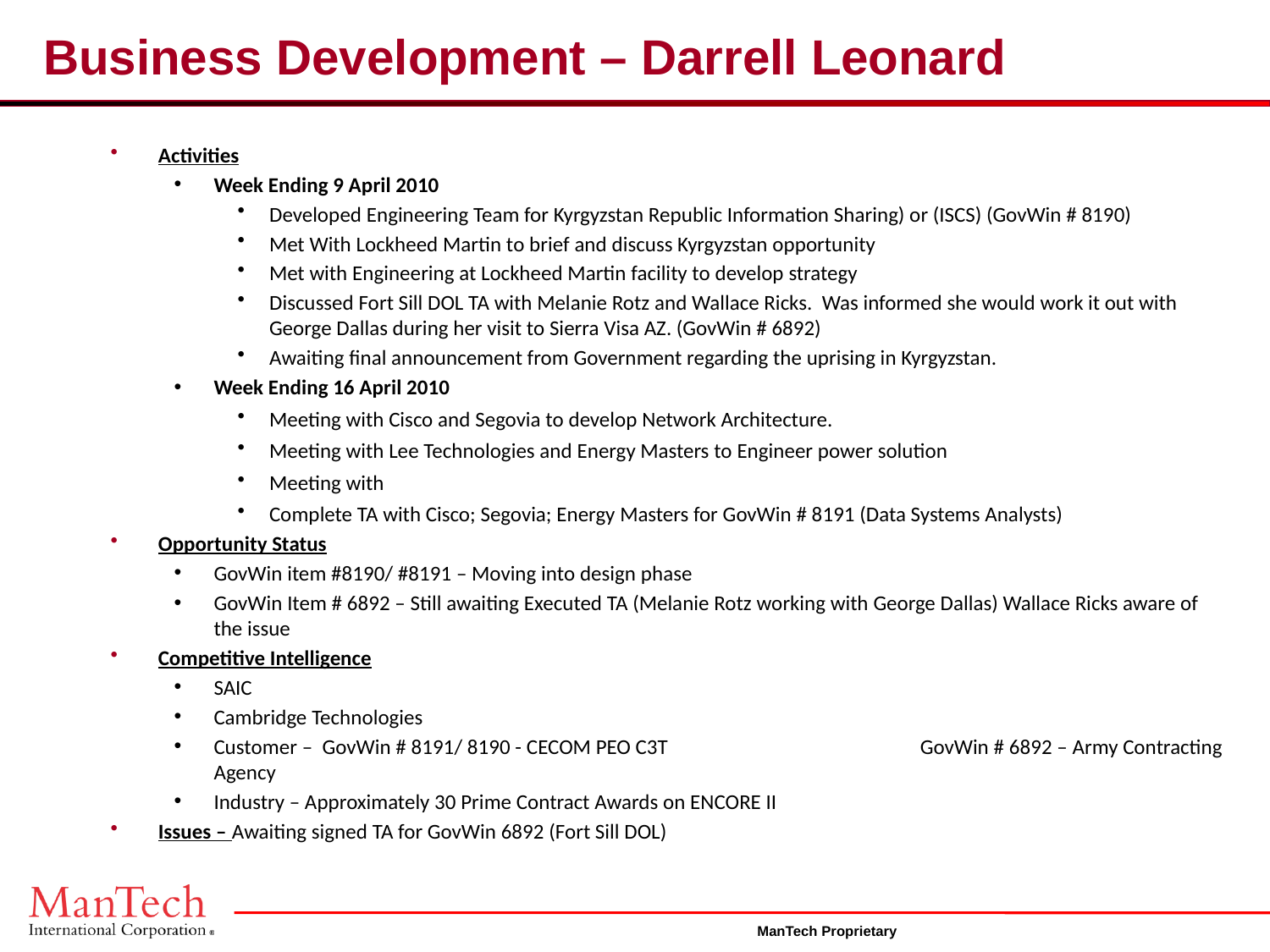

# Business Development – Darrell Leonard
Activities
Week Ending 9 April 2010
Developed Engineering Team for Kyrgyzstan Republic Information Sharing) or (ISCS) (GovWin # 8190)
Met With Lockheed Martin to brief and discuss Kyrgyzstan opportunity
Met with Engineering at Lockheed Martin facility to develop strategy
Discussed Fort Sill DOL TA with Melanie Rotz and Wallace Ricks.  Was informed she would work it out with George Dallas during her visit to Sierra Visa AZ. (GovWin # 6892)
Awaiting final announcement from Government regarding the uprising in Kyrgyzstan.
Week Ending 16 April 2010
Meeting with Cisco and Segovia to develop Network Architecture.
Meeting with Lee Technologies and Energy Masters to Engineer power solution
Meeting with
Complete TA with Cisco; Segovia; Energy Masters for GovWin # 8191 (Data Systems Analysts)
Opportunity Status
GovWin item #8190/ #8191 – Moving into design phase
GovWin Item # 6892 – Still awaiting Executed TA (Melanie Rotz working with George Dallas) Wallace Ricks aware of the issue
Competitive Intelligence
SAIC
Cambridge Technologies
Customer –  GovWin # 8191/ 8190 - CECOM PEO C3T 	GovWin # 6892 – Army Contracting Agency
Industry – Approximately 30 Prime Contract Awards on ENCORE II
Issues – Awaiting signed TA for GovWin 6892 (Fort Sill DOL)